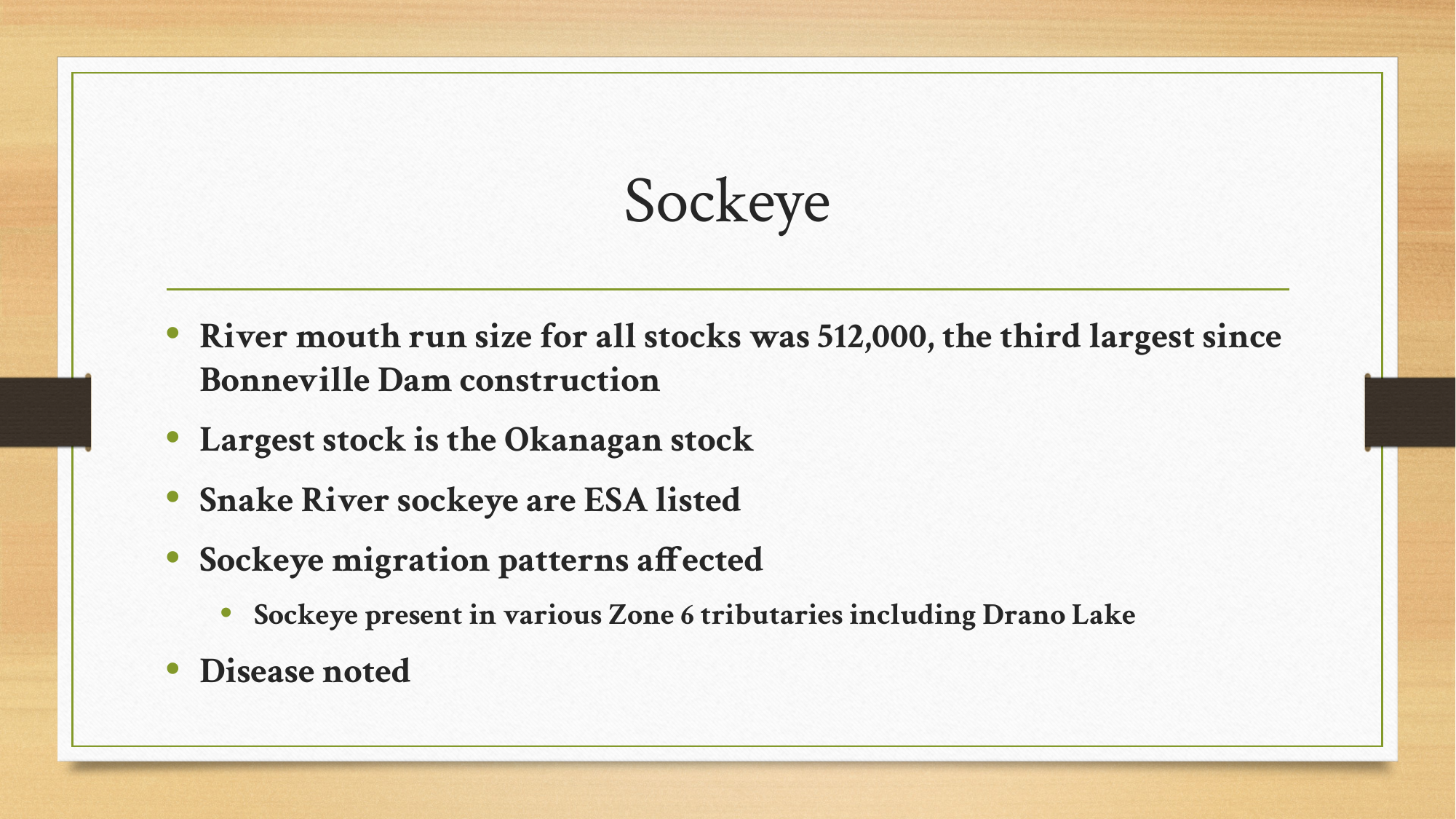

# Sockeye
River mouth run size for all stocks was 512,000, the third largest since Bonneville Dam construction
Largest stock is the Okanagan stock
Snake River sockeye are ESA listed
Sockeye migration patterns affected
Sockeye present in various Zone 6 tributaries including Drano Lake
Disease noted